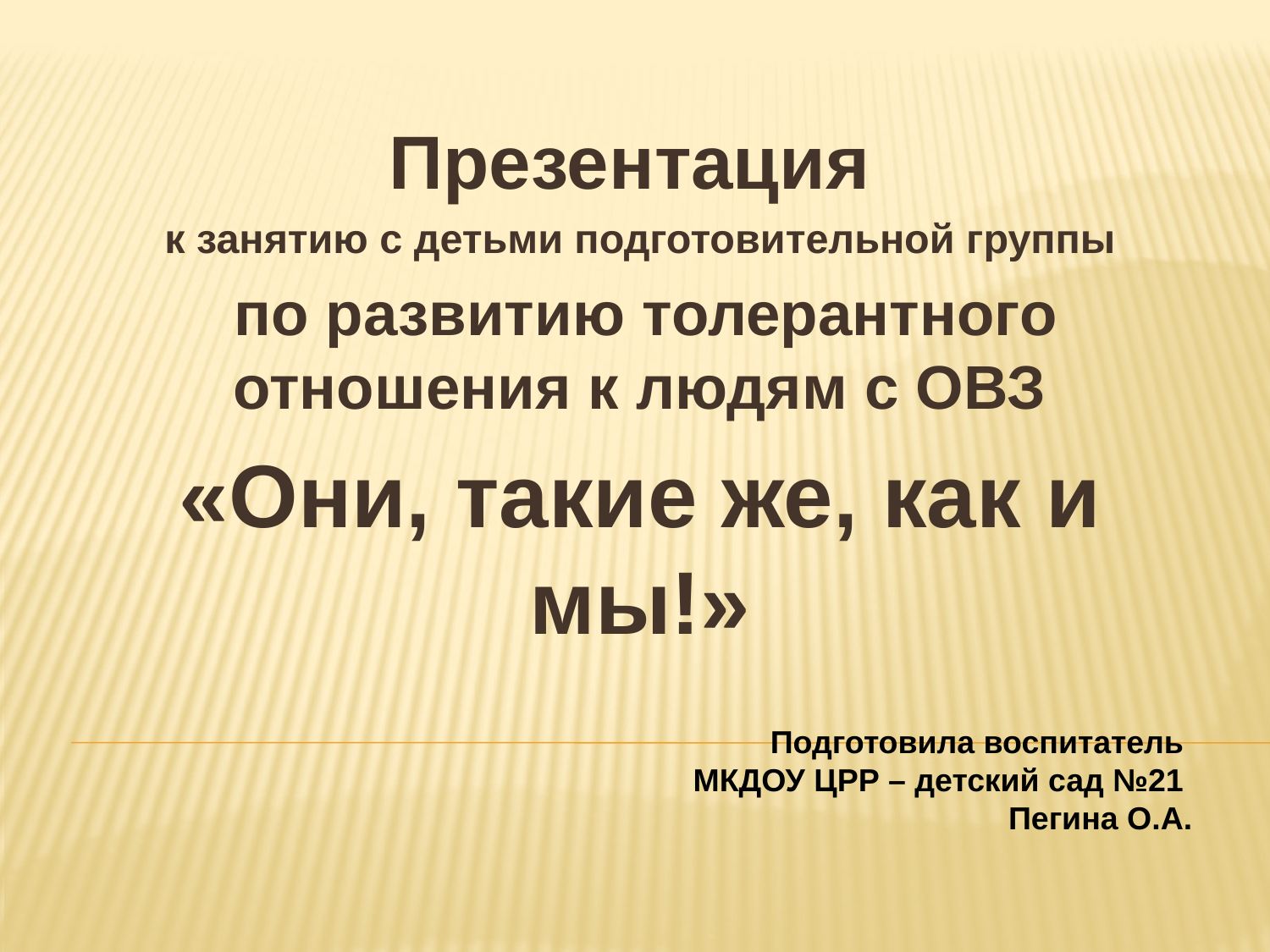

Презентация
к занятию с детьми подготовительной группы
 по развитию толерантного отношения к людям с ОВЗ
«Они, такие же, как и мы!»

#
Подготовила воспитатель
МКДОУ ЦРР – детский сад №21
Пегина О.А.